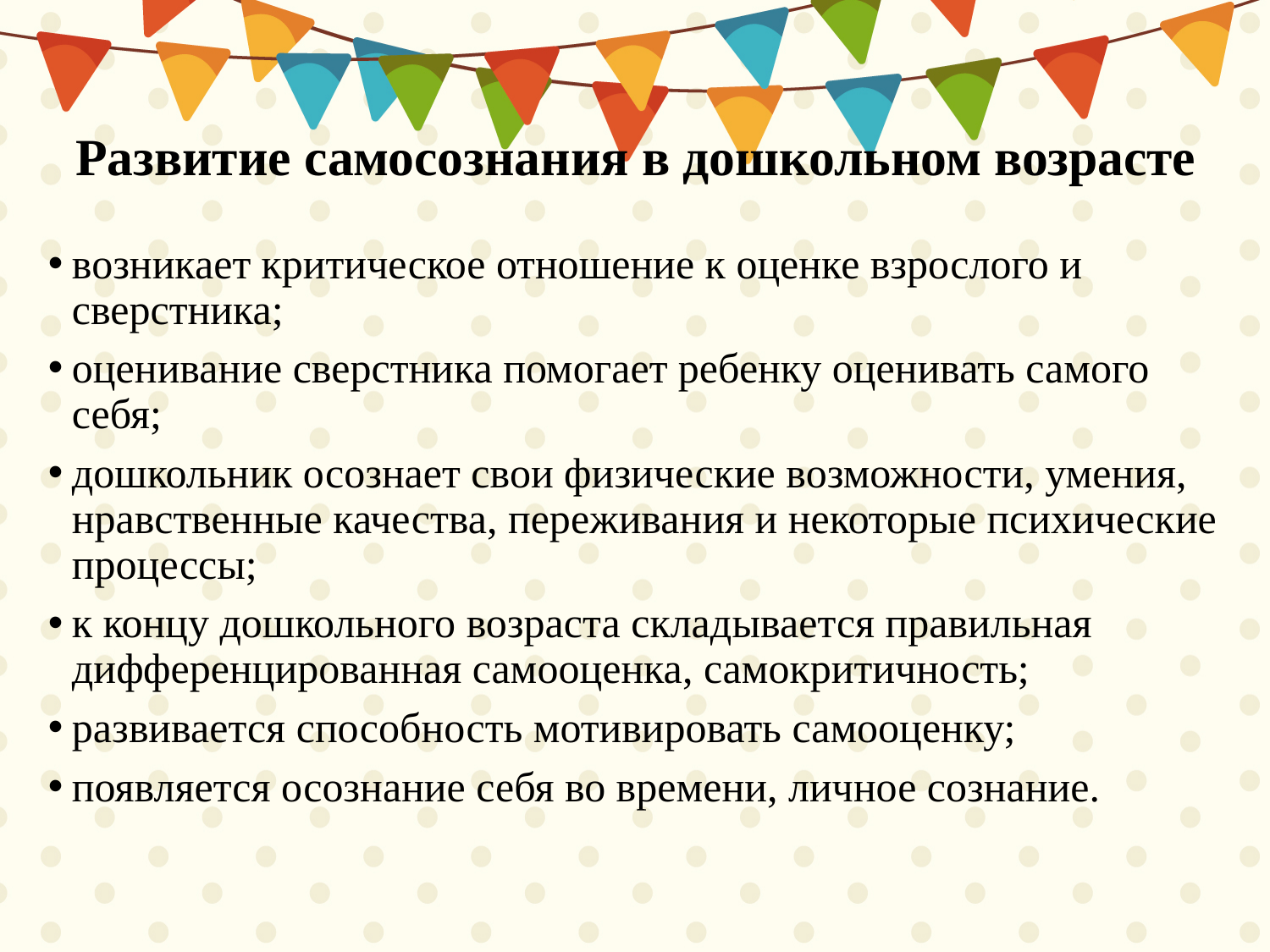

# Развитие самосознания в дошкольном возрасте
возникает критическое отношение к оценке взрослого и сверстника;
оценивание сверстника помогает ребенку оценивать самого себя;
дошкольник осознает свои физические возможности, умения, нравственные качества, переживания и некоторые психические процессы;
к концу дошкольного возраста складывается правильная дифференцированная самооценка, самокритичность;
развивается способность мотивировать самооценку;
появляется осознание себя во времени, личное сознание.